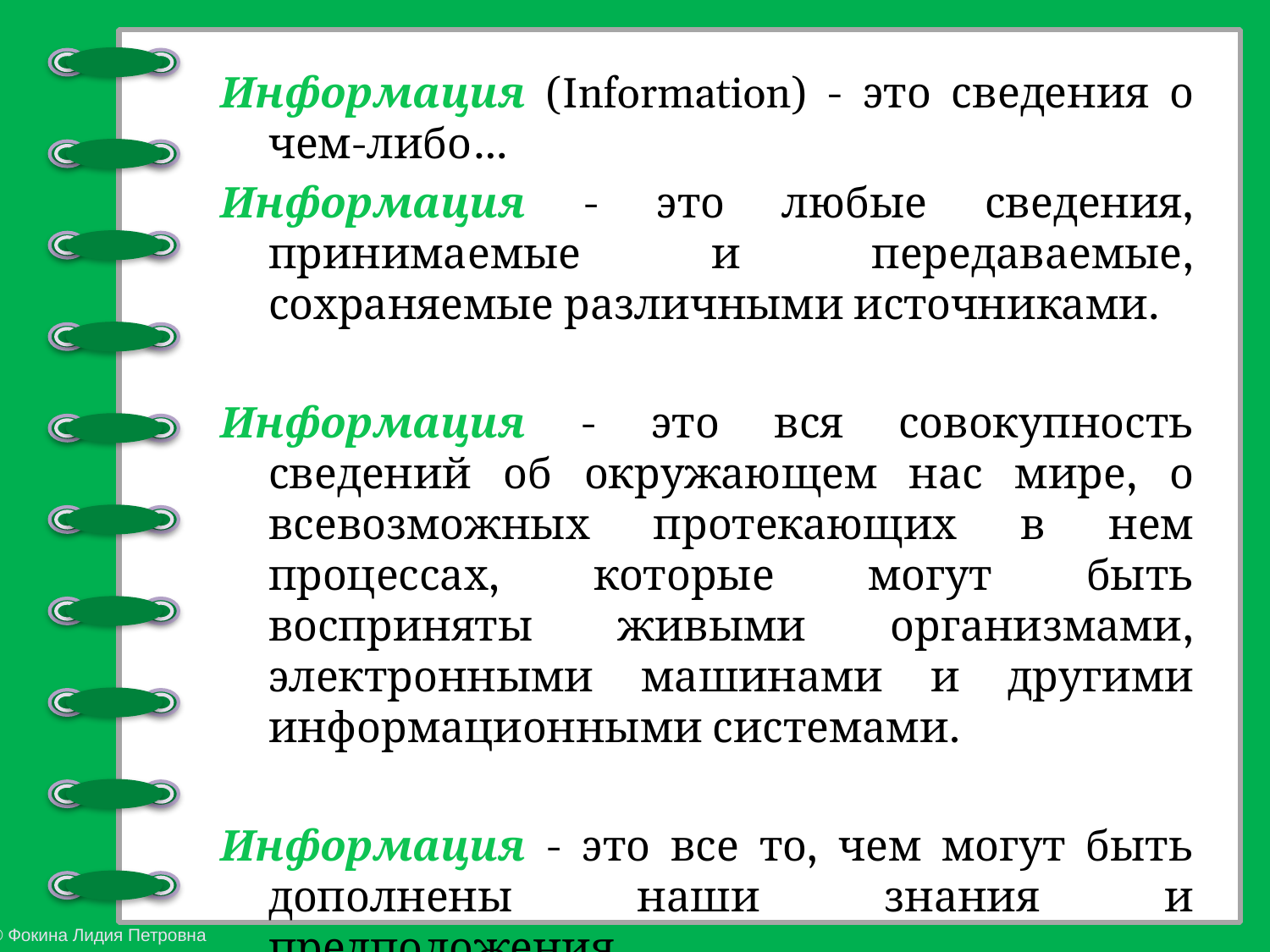

Информация (Information) - это сведения о чем-либо…
Информация - это любые сведения, принимаемые и передаваемые, сохраняемые различными источниками.

Информация - это вся совокупность сведений об окружающем нас мире, о всевозможных протекающих в нем процессах, которые могут быть восприняты живыми организмами, электронными машинами и другими информационными системами.

Информация - это все то, чем могут быть дополнены наши знания и предположения.